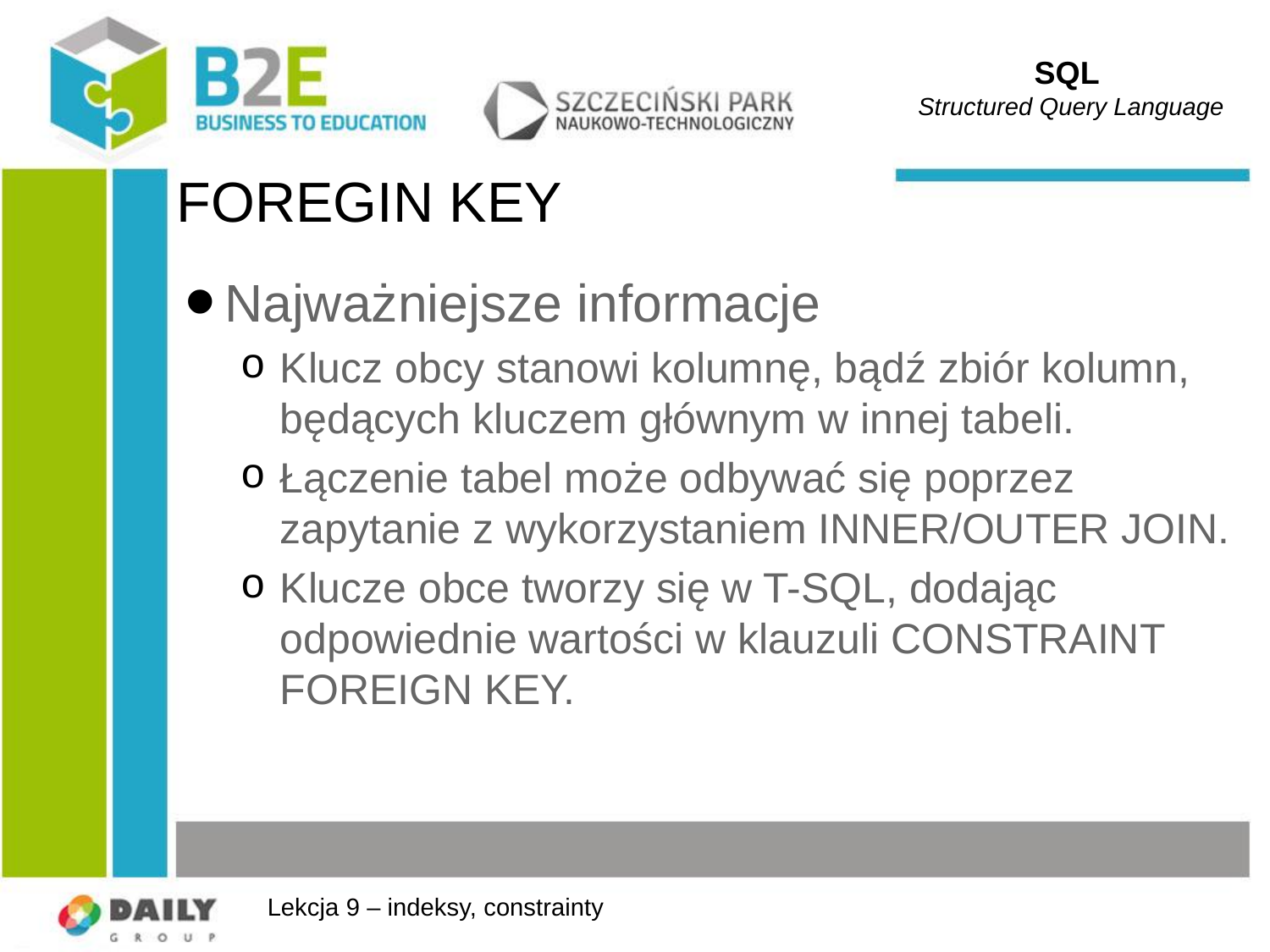

SQL
Structured Query Language
# FOREGIN KEY
Najważniejsze informacje
Klucz obcy stanowi kolumnę, bądź zbiór kolumn, będących kluczem głównym w innej tabeli.
Łączenie tabel może odbywać się poprzez zapytanie z wykorzystaniem INNER/OUTER JOIN.
Klucze obce tworzy się w T-SQL, dodając odpowiednie wartości w klauzuli CONSTRAINT FOREIGN KEY.
Lekcja 9 – indeksy, constrainty